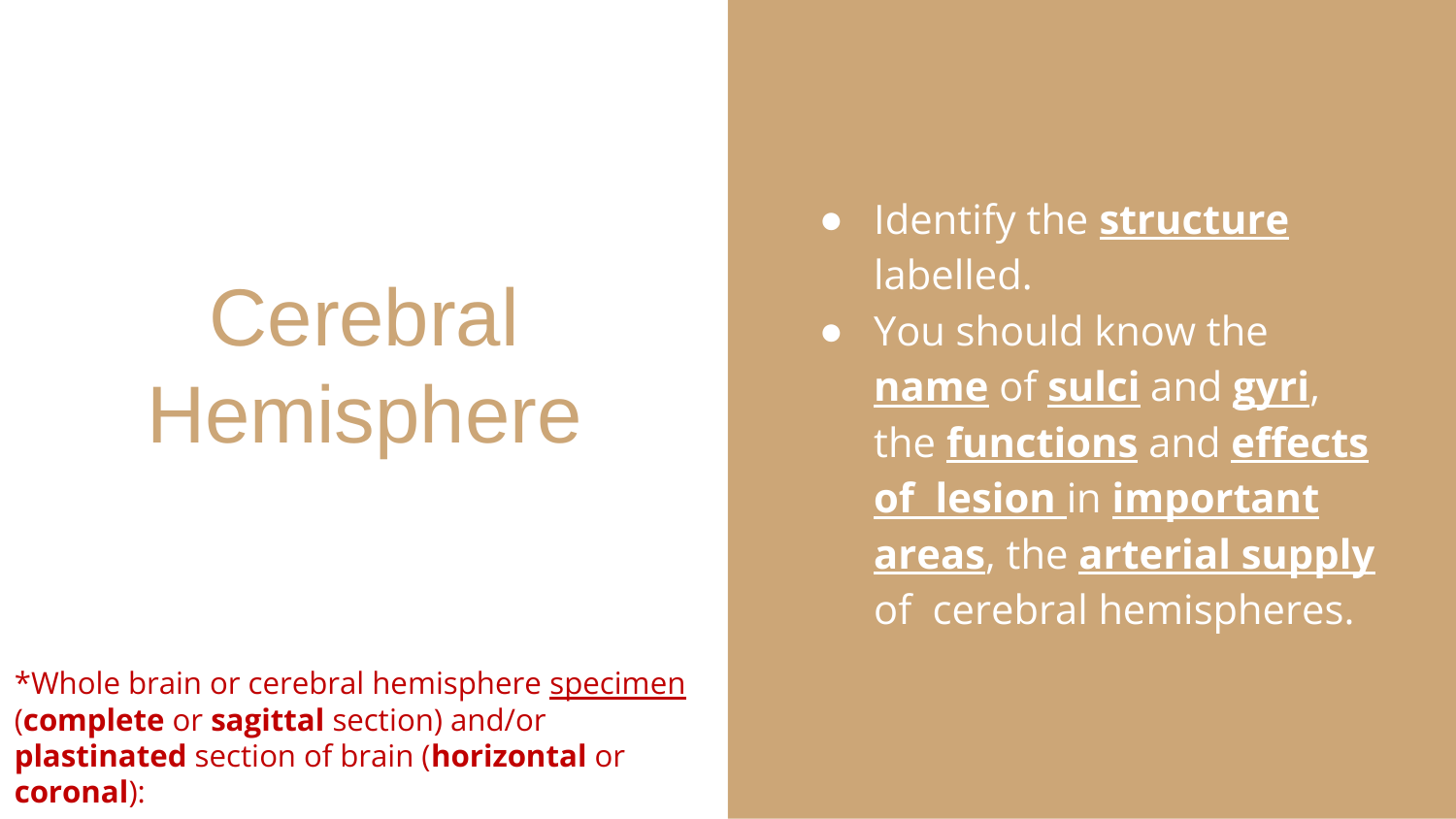

Identify the structure labelled.
You should know the  name of sulci and gyri, the functions and effects of  lesion in important areas, the arterial supply of  cerebral hemispheres.
# Cerebral Hemisphere
*Whole brain or cerebral hemisphere specimen (complete or sagittal section) and/or plastinated section of brain (horizontal or coronal):